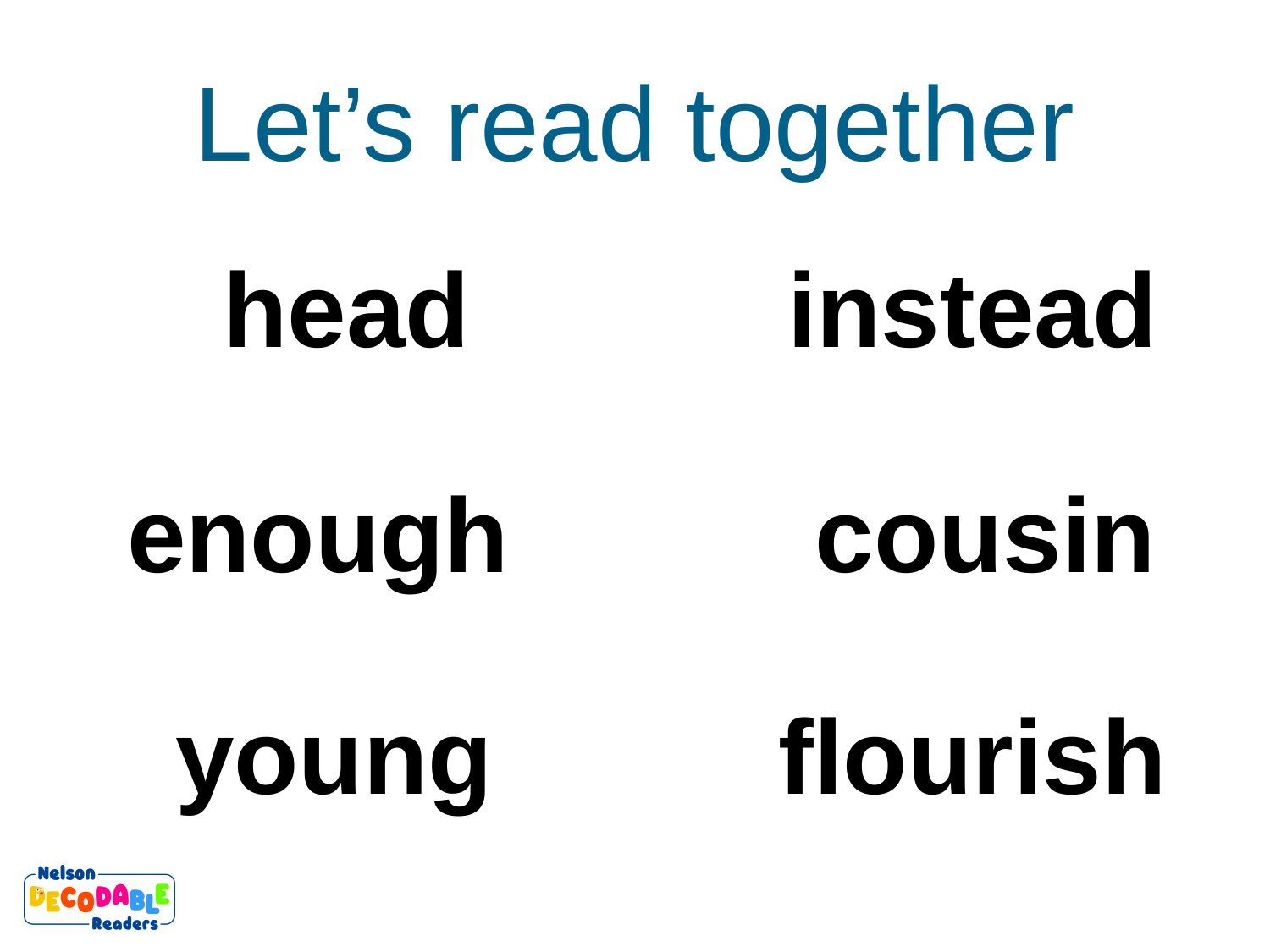

Let’s read together
head
instead
enough

cousin

flourish
young